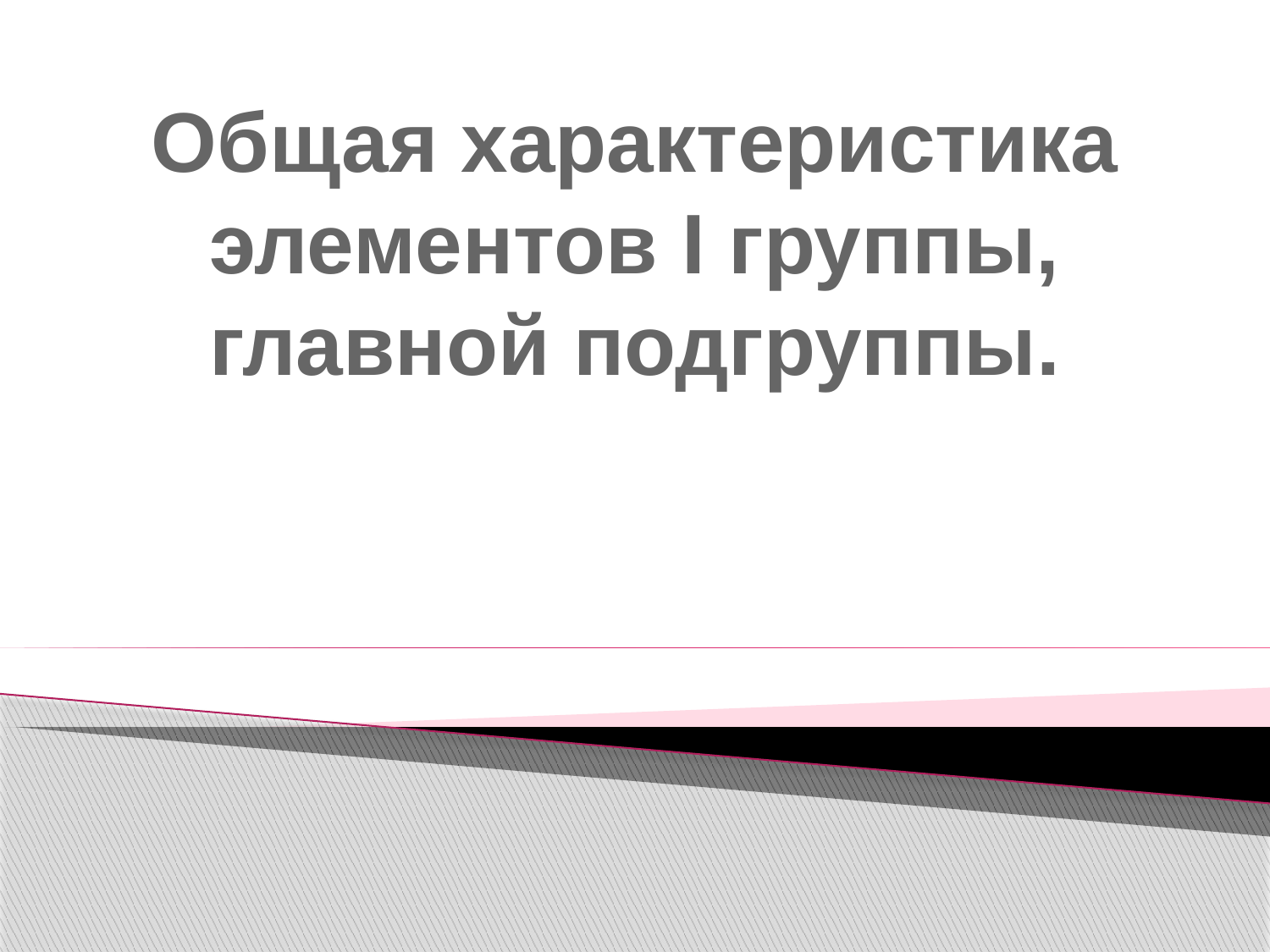

# Общая характеристика элементов I группы, главной подгруппы.